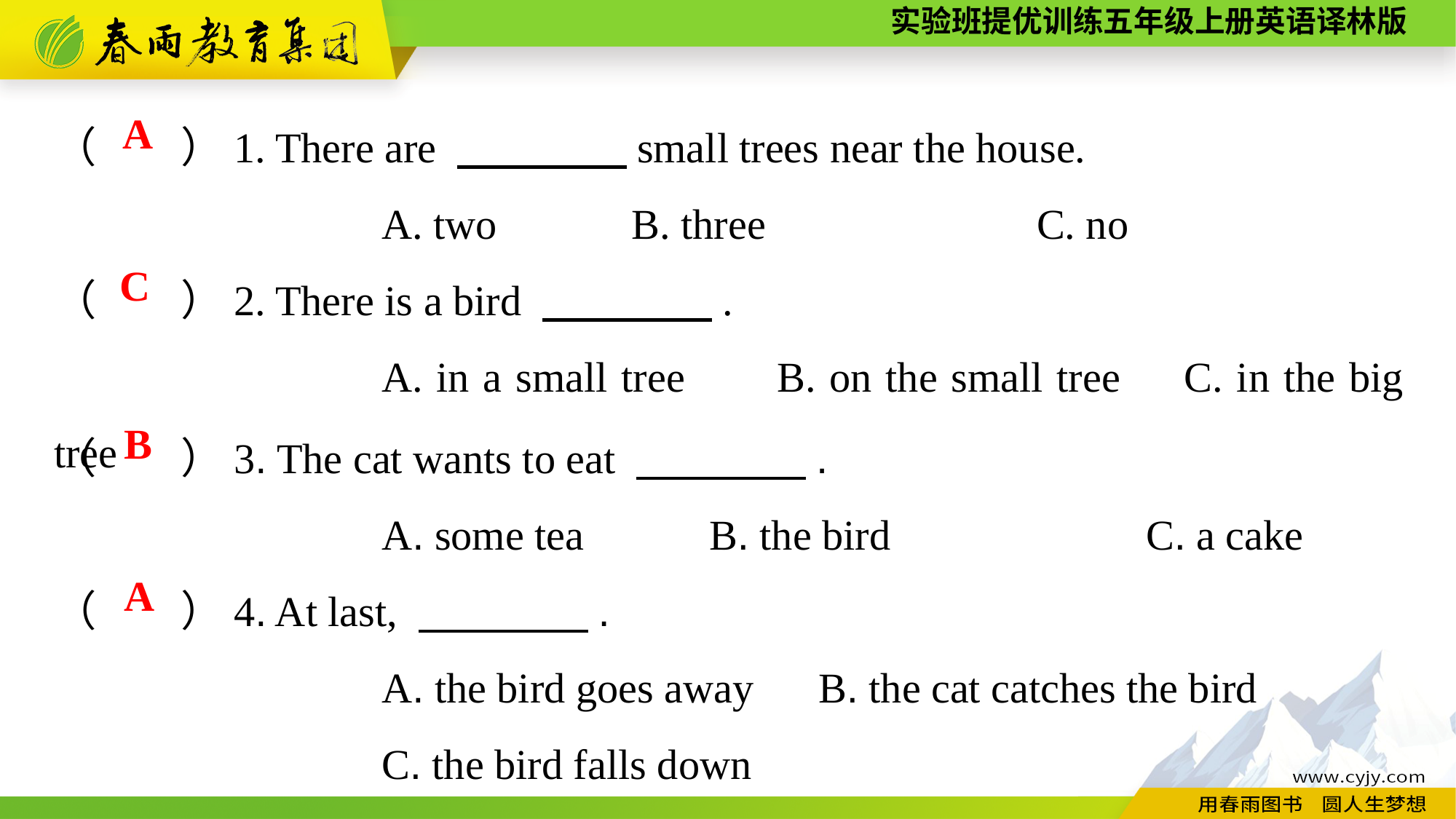

（　　）1. There are 　　　　small trees near the house.
			A. two	   B. three			C. no
（　　）2. There is a bird 　　　　.
			A. in a small tree	    B. on the small tree	C. in the big tree
A
C
（　　）3. The cat wants to eat 　　　　.
			A. some tea		B. the bird			C. a cake
（　　）4. At last, 　　　　.
			A. the bird goes away	B. the cat catches the bird
			C. the bird falls down
B
A